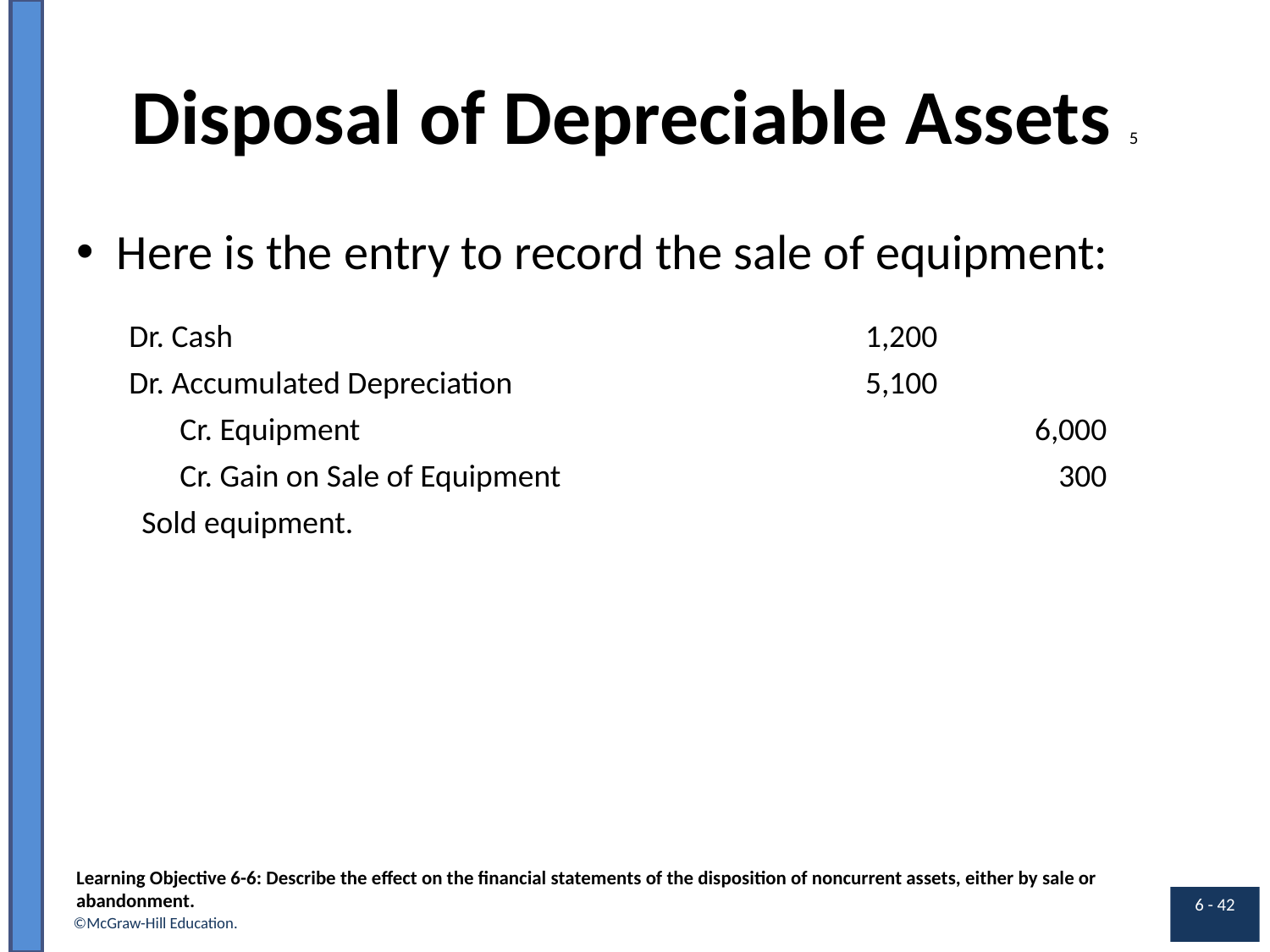

# Disposal of Depreciable Assets 5
Here is the entry to record the sale of equipment:
| Dr. Cash | 1,200 | Blank |
| --- | --- | --- |
| Dr. Accumulated Depreciation | 5,100 | Blank |
| Cr. Equipment | Blank | 6,000 |
| Cr. Gain on Sale of Equipment | Blank | 300 |
| Sold equipment. | Blank | Blank |
Learning Objective 6-6: Describe the effect on the financial statements of the disposition of noncurrent assets, either by sale or abandonment.